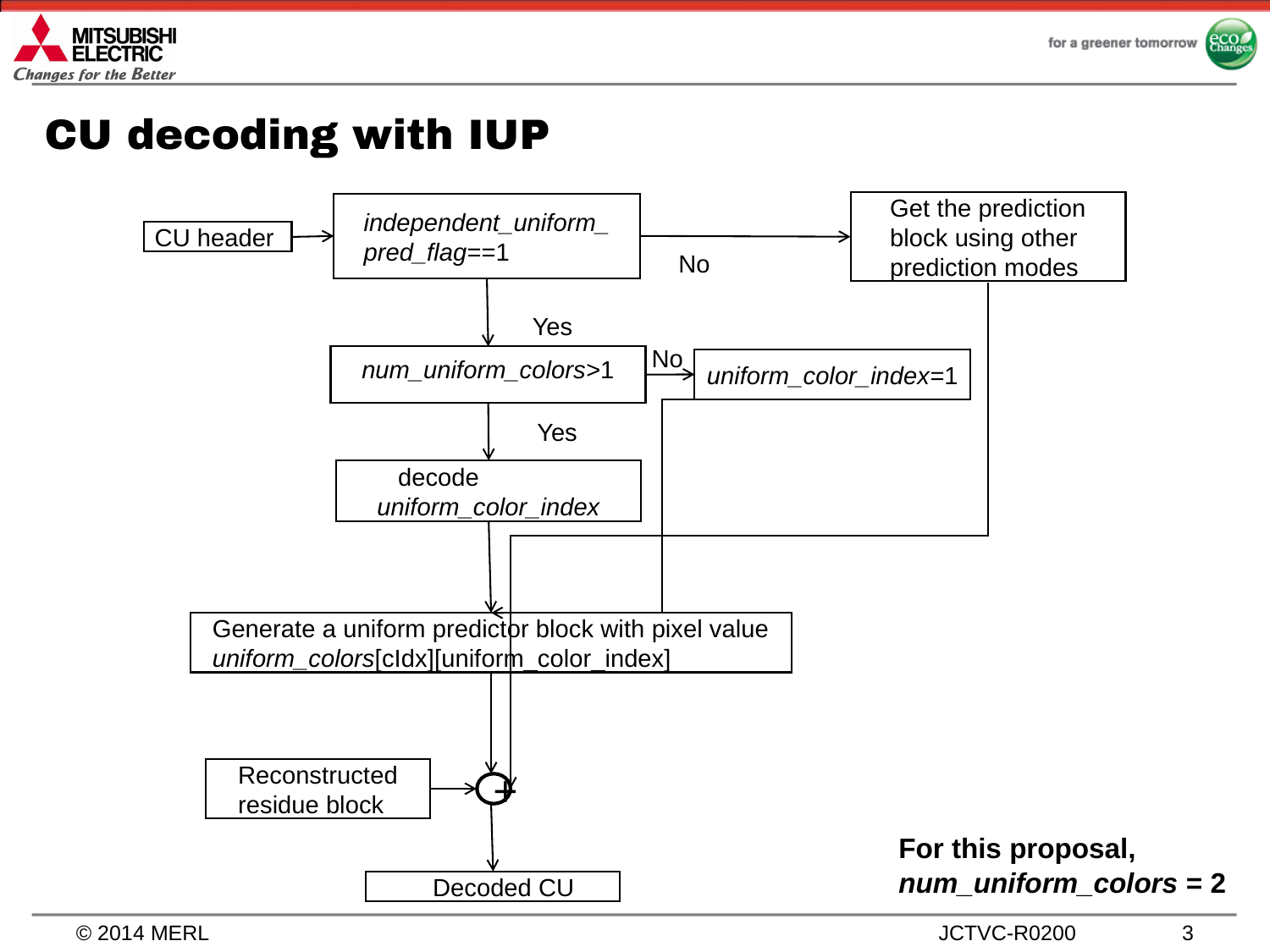

# CU decoding with IUP
Get the prediction
block using other
prediction modes
independent_uniform_pred_flag==1
CU header
No
Yes
No
num_uniform_colors>1
uniform_color_index=1
Yes
   decode uniform_color_index
Generate a uniform predictor block with pixel value
uniform_colors[cIdx][uniform_color_index]
Reconstructed
residue block
   Decoded CU
+
For this proposal, num_uniform_colors = 2
3